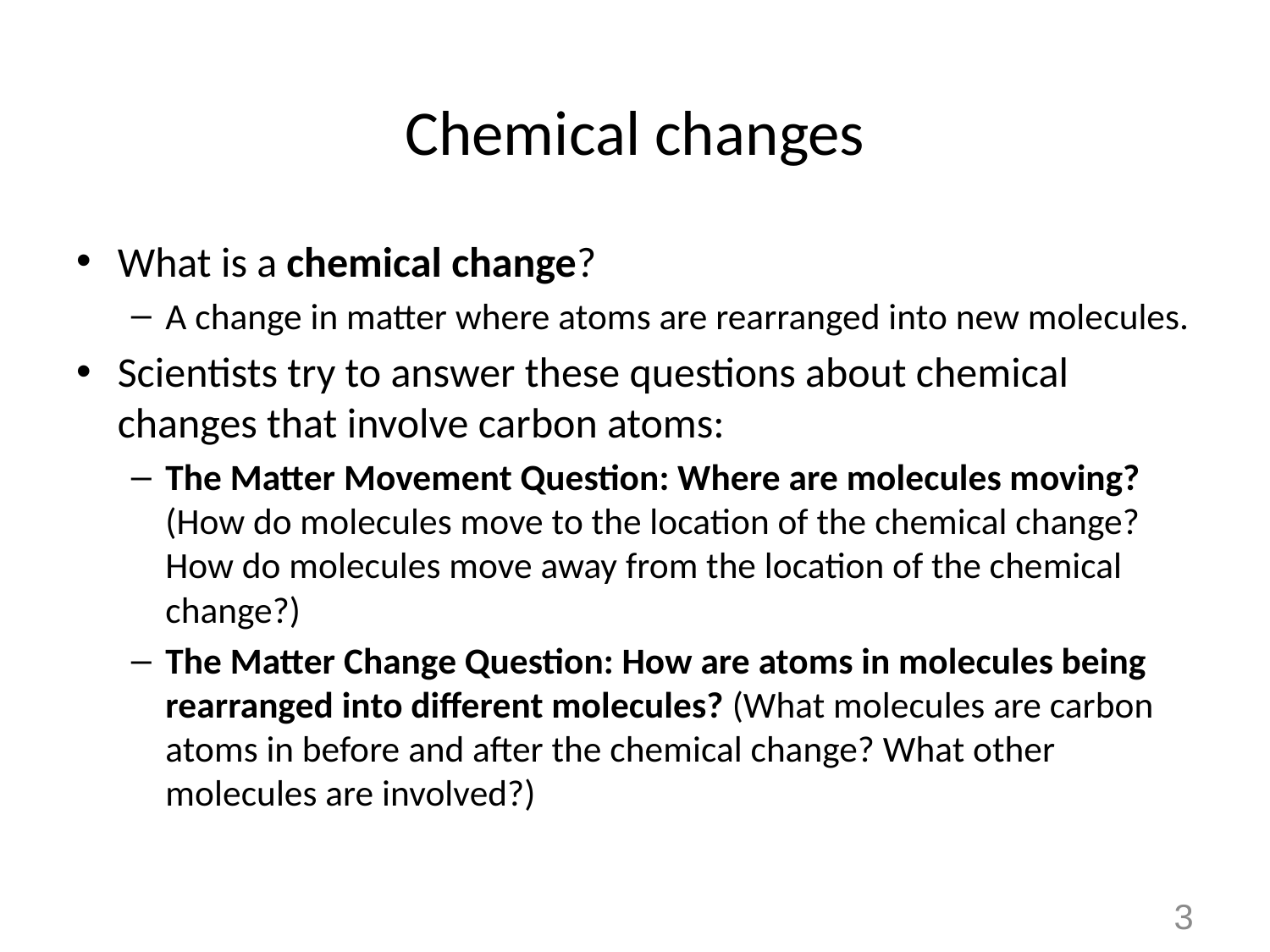

# Chemical changes
What is a chemical change?
A change in matter where atoms are rearranged into new molecules.
Scientists try to answer these questions about chemical changes that involve carbon atoms:
The Matter Movement Question: Where are molecules moving? (How do molecules move to the location of the chemical change? How do molecules move away from the location of the chemical change?)
The Matter Change Question: How are atoms in molecules being rearranged into different molecules? (What molecules are carbon atoms in before and after the chemical change? What other molecules are involved?)

3